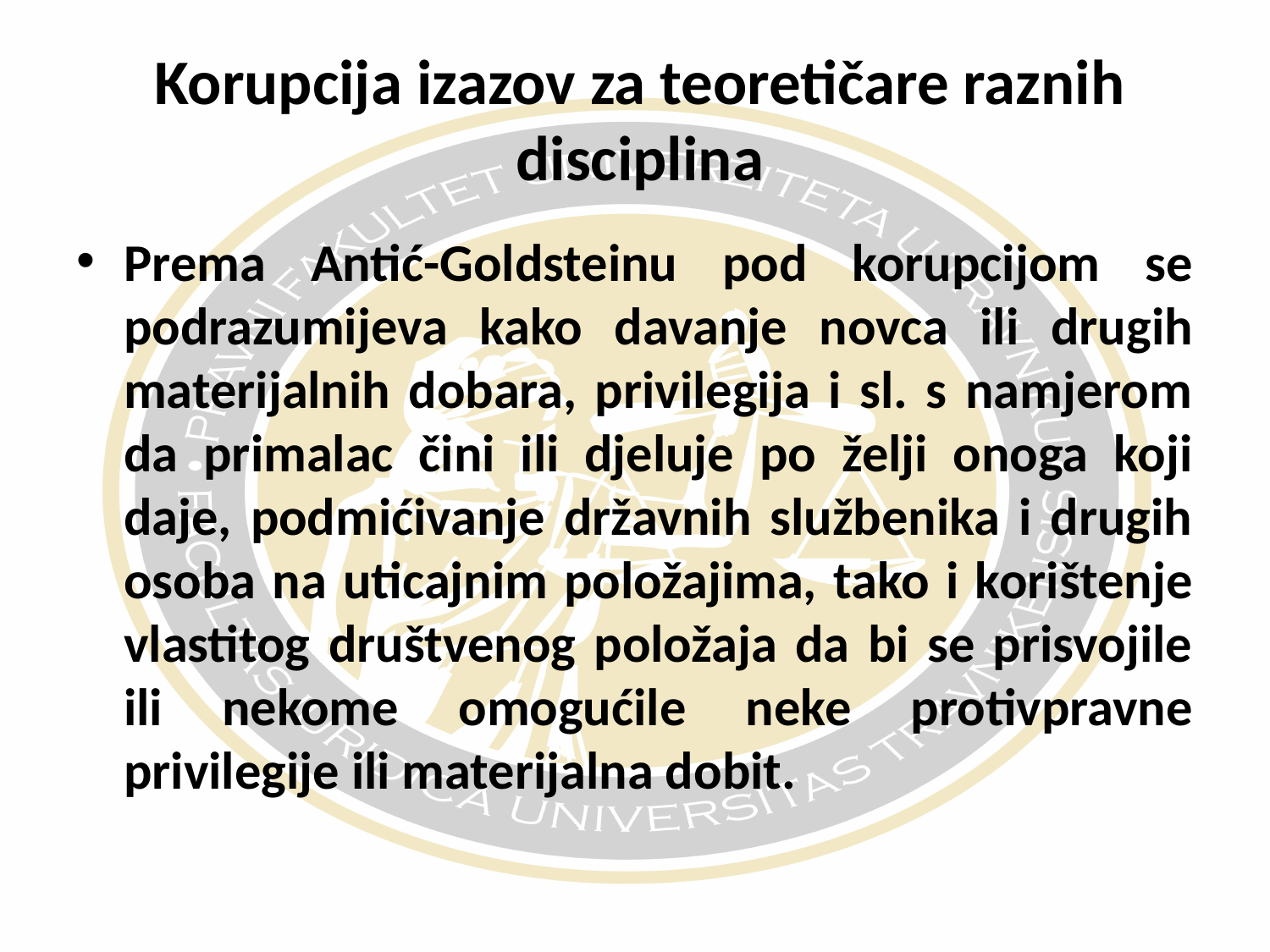

# Korupcija izazov za teoretičare raznih disciplina
Prema Antić-Goldsteinu pod korupcijom se podrazumijeva kako davanje novca ili drugih materijalnih dobara, privilegija i sl. s namjerom da primalac čini ili djeluje po želji onoga koji daje, podmićivanje državnih službenika i drugih osoba na uticajnim položajima, tako i korištenje vlastitog društvenog položaja da bi se prisvojile ili nekome omogućile neke protivpravne privilegije ili materijalna dobit.